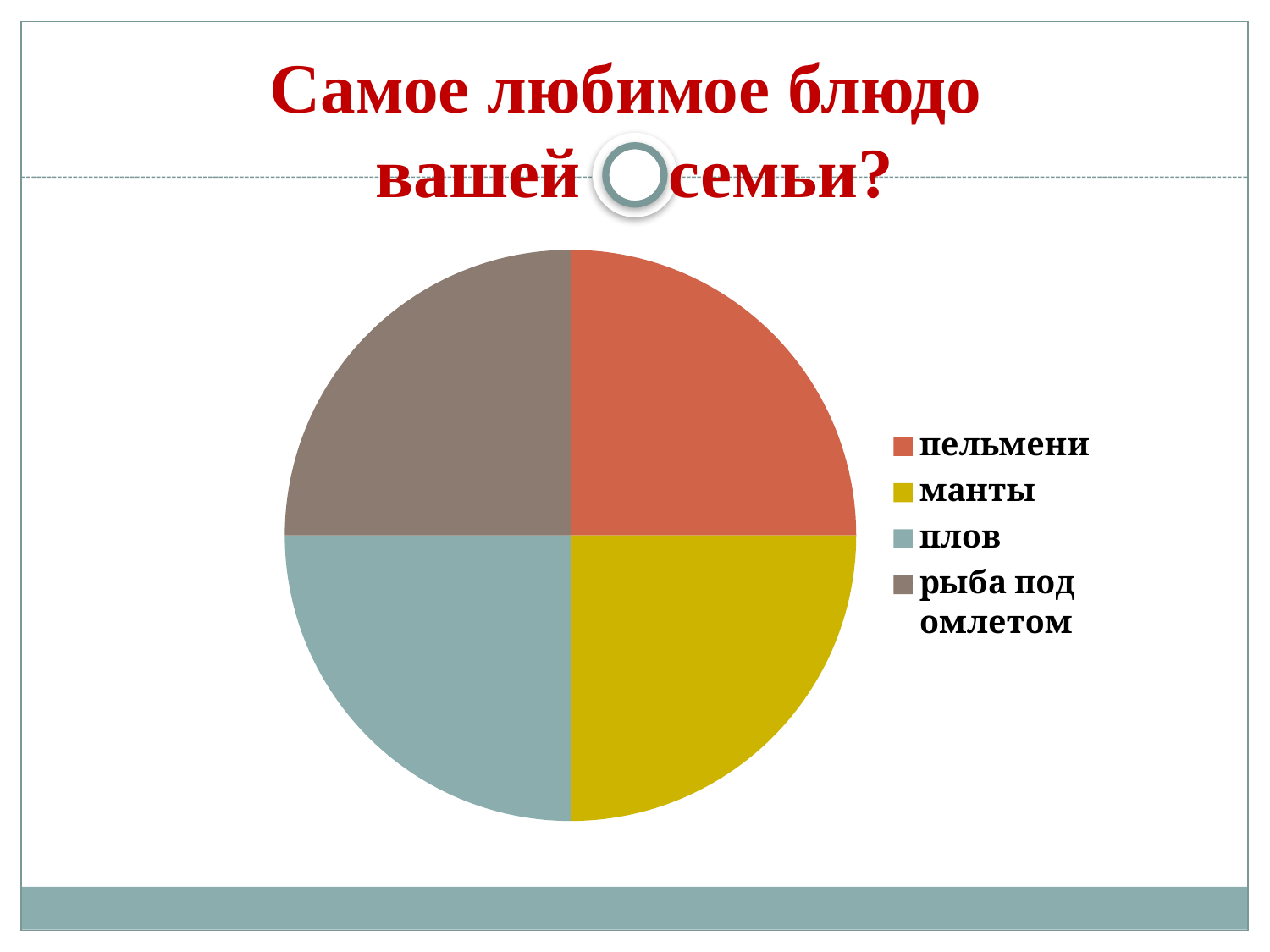

# Самое любимое блюдо вашей     семьи?

### Chart

| Category | Самое любимое блюдо вашей семьи? |
|---|---|
| пельмени | 1.0 |
| манты | 1.0 |
| плов | 1.0 |
| рыба под омлетом | 1.0 |